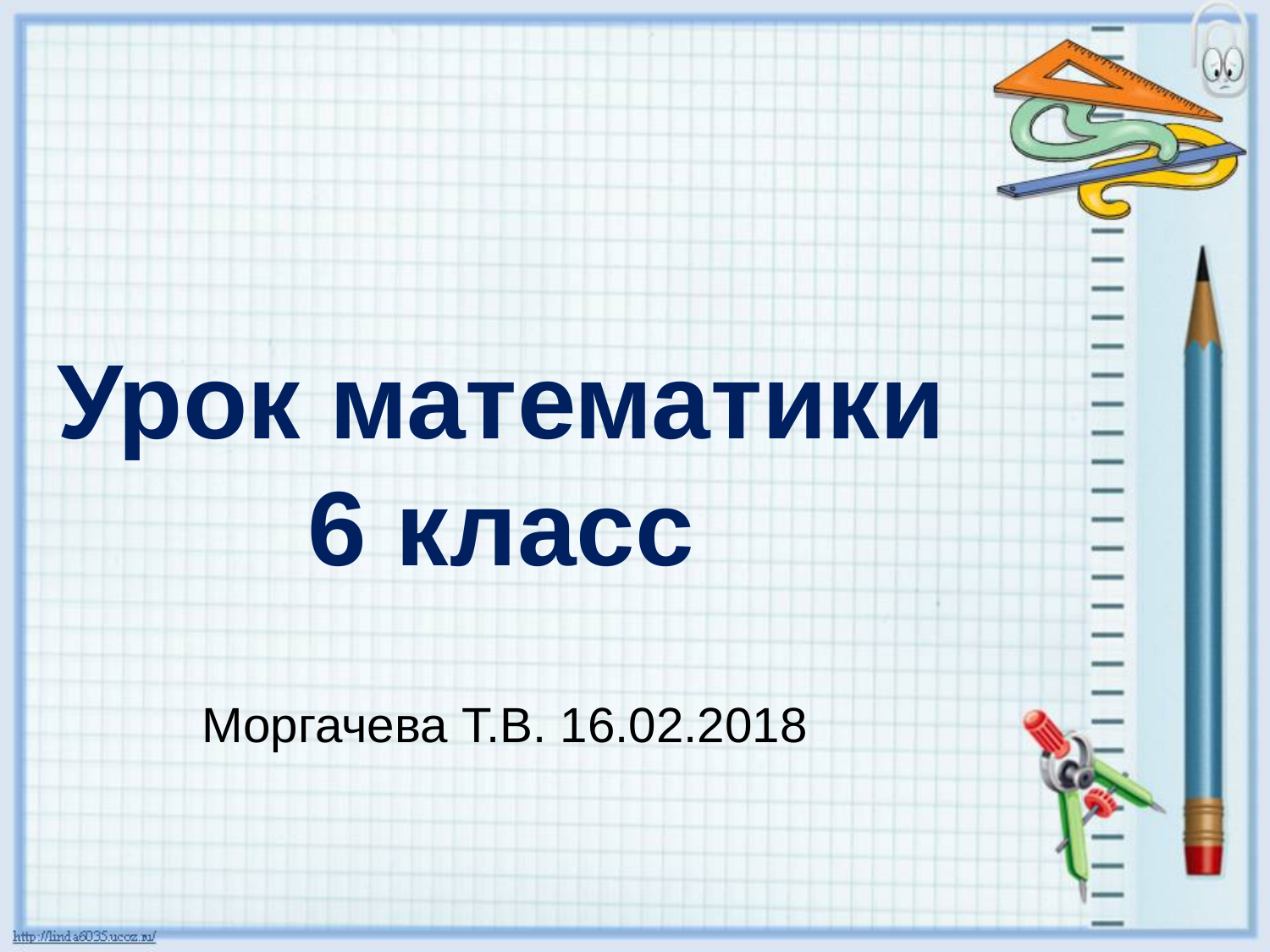

Урок математики
6 класс
Моргачева Т.В. 16.02.2018